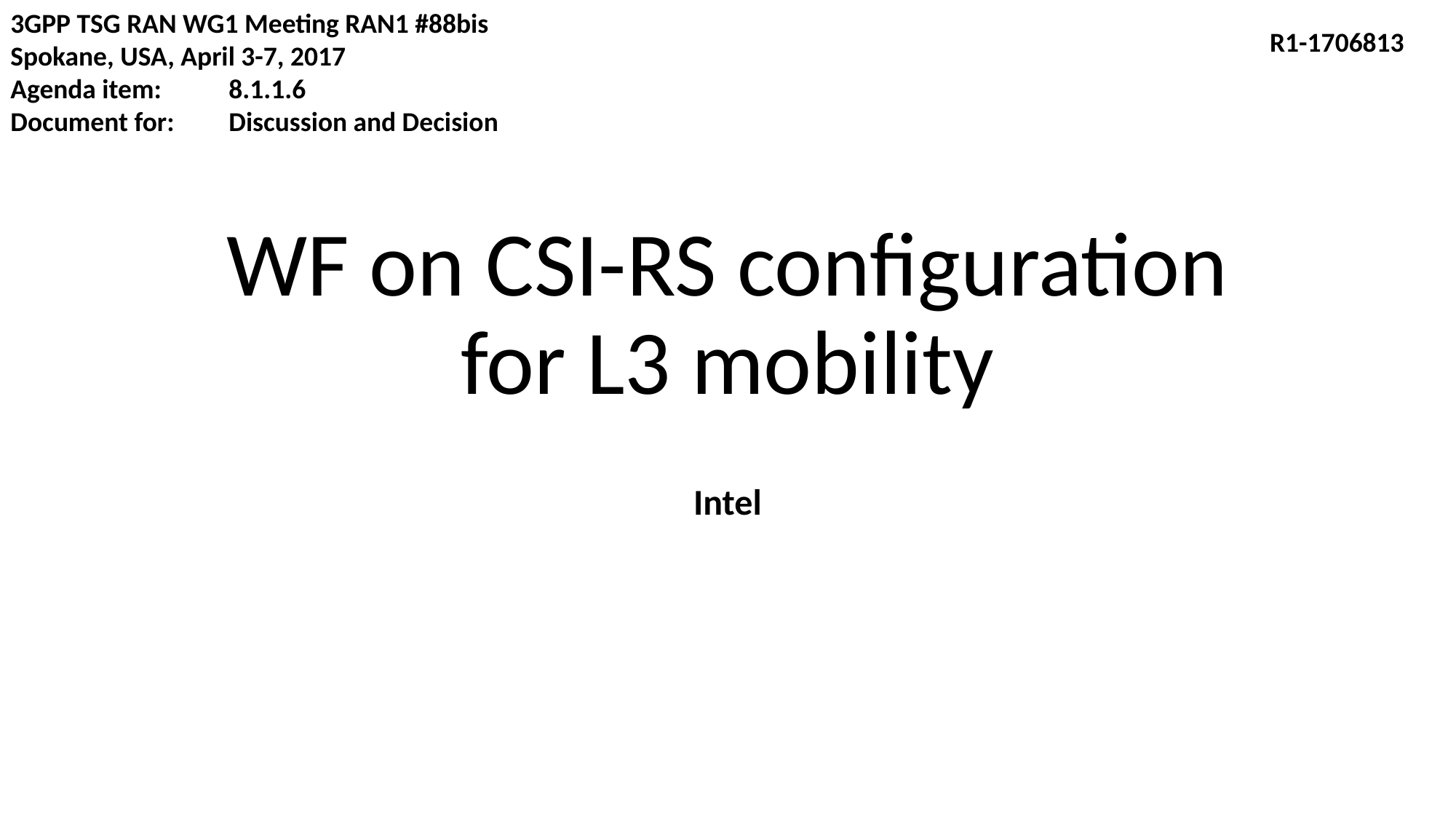

3GPP TSG RAN WG1 Meeting RAN1 #88bis
Spokane, USA, April 3-7, 2017
Agenda item:	8.1.1.6
Document for:	Discussion and Decision
R1-1706813
# WF on CSI-RS configuration for L3 mobility
Intel